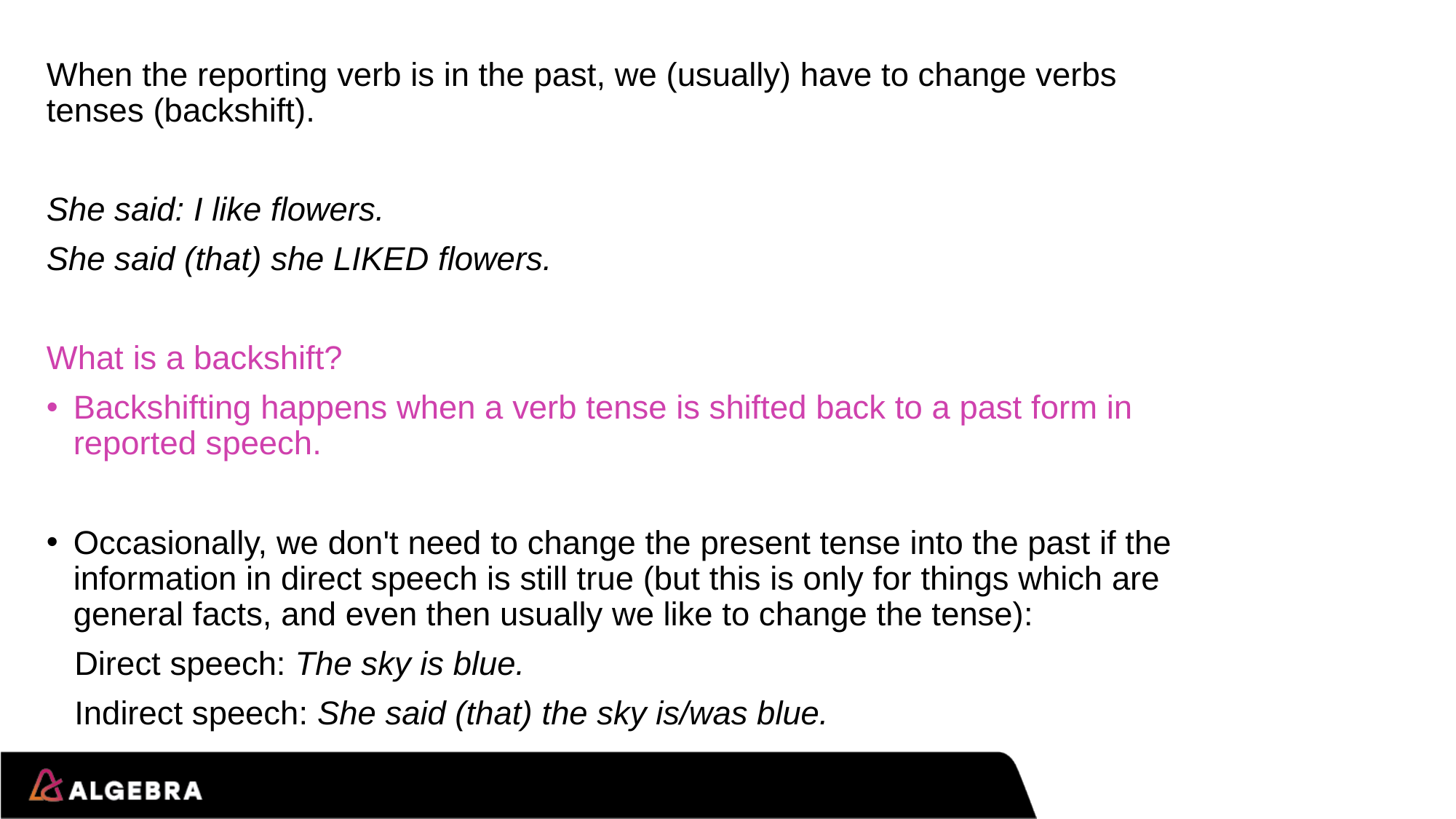

When the reporting verb is in the past, we (usually) have to change verbs tenses (backshift).

She said: I like flowers.
She said (that) she LIKED flowers.

What is a backshift?
Backshifting happens when a verb tense is shifted back to a past form in reported speech.

Occasionally, we don't need to change the present tense into the past if the information in direct speech is still true (but this is only for things which are general facts, and even then usually we like to change the tense):
   Direct speech: The sky is blue.
   Indirect speech: She said (that) the sky is/was blue.